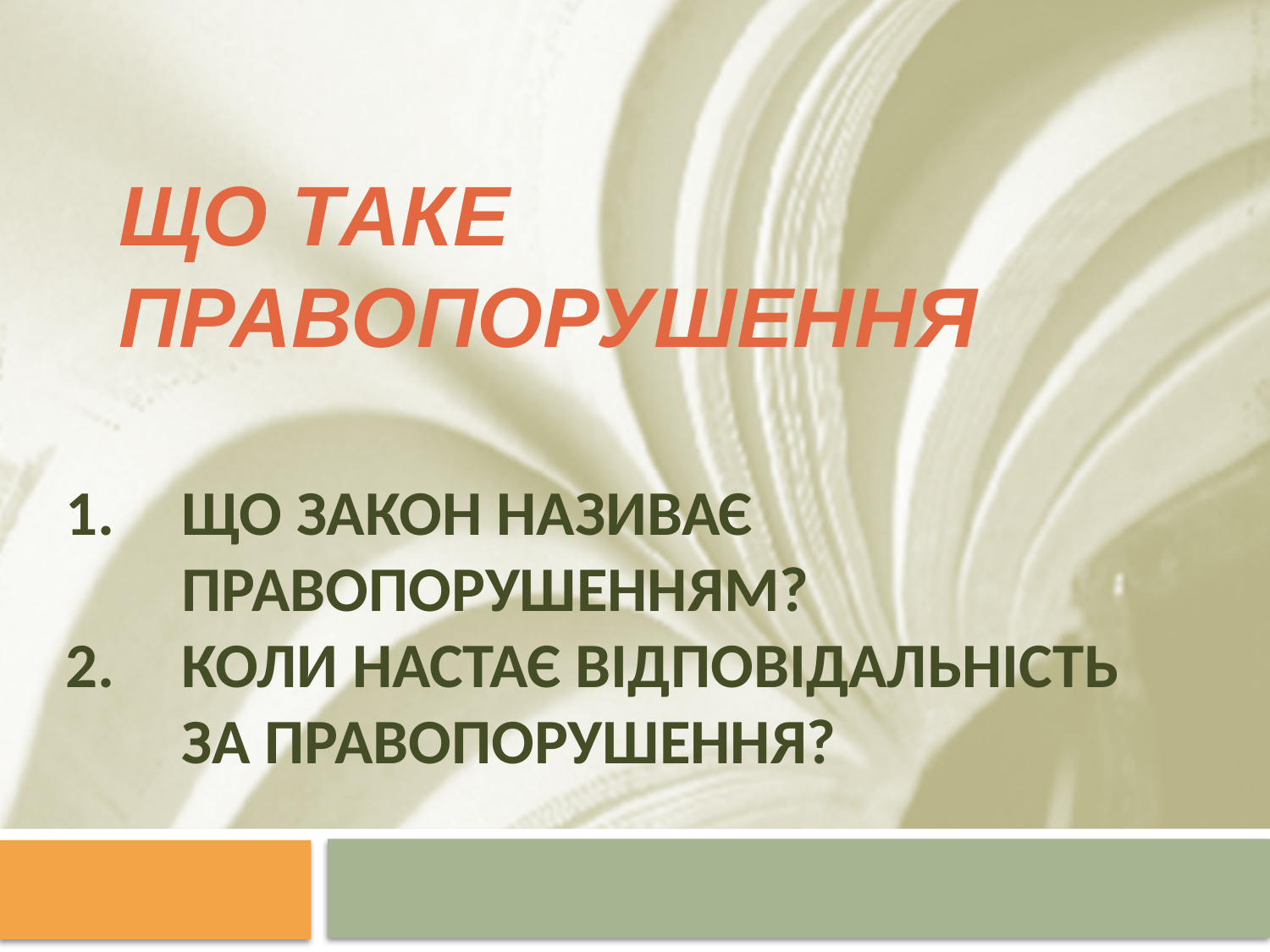

# ЩО ТАКЕ ПРАВОПОРУШЕННЯ
ЩО ЗАКОН НАЗИВАЄ ПРАВОПОРУШЕННЯМ?
КОЛИ НАСТАЄ ВІДПОВІДАЛЬНІСТЬ ЗА ПРАВОПОРУШЕННЯ?